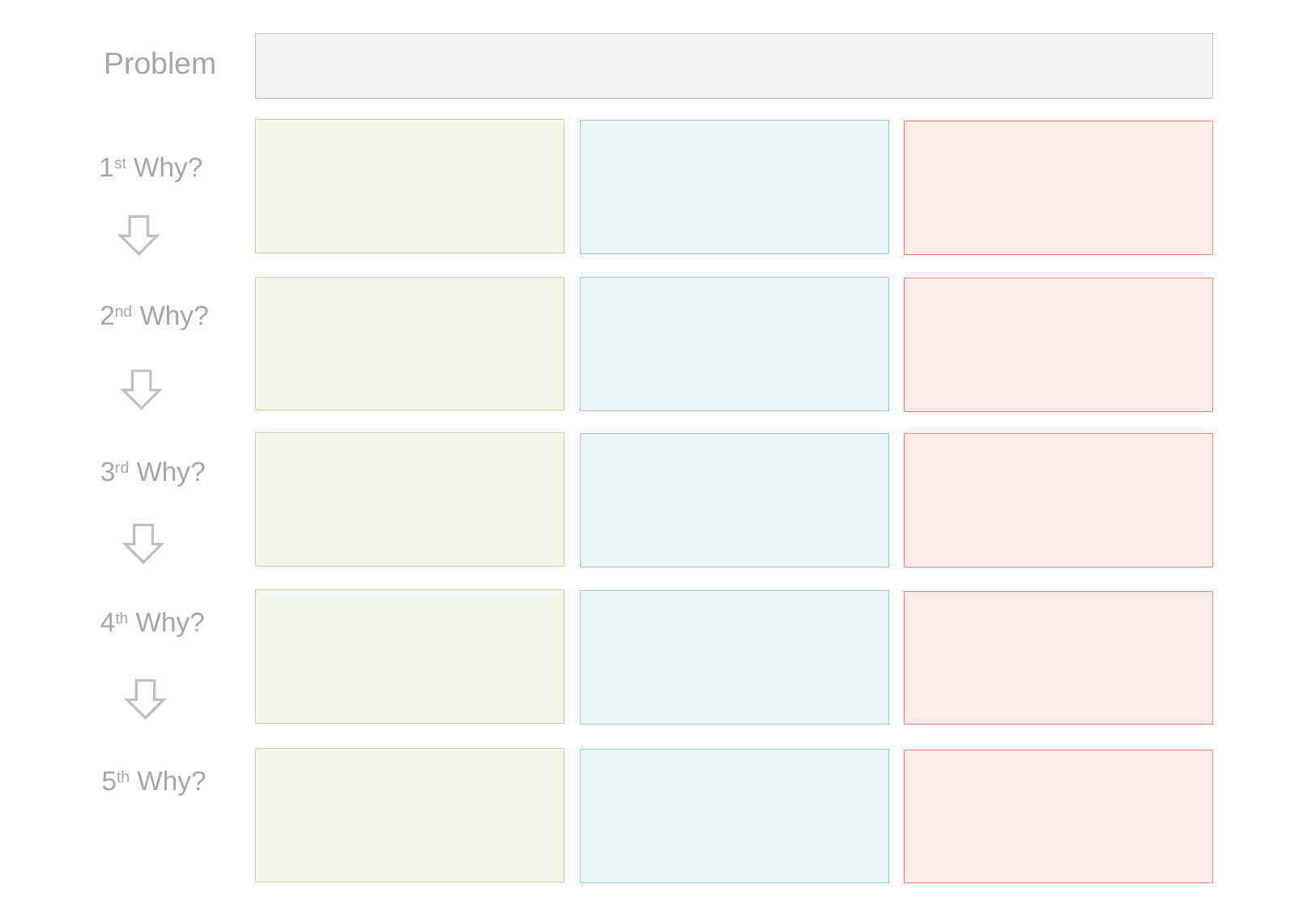

Problem

1st Why?

2nd Why?

3rd Why?

4th Why?

5th Why?